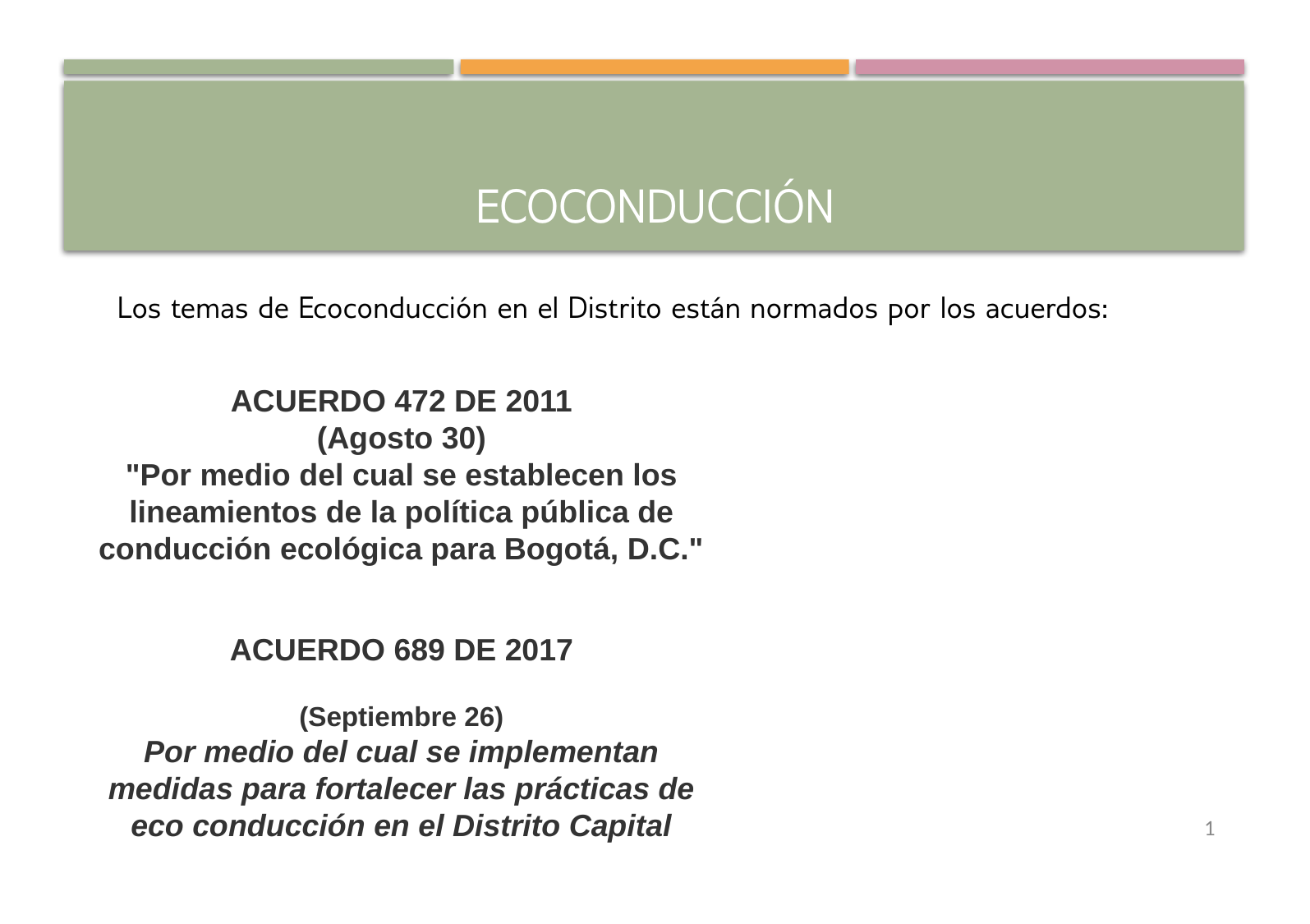

# ECOCONDUCCIÓN
Los temas de Ecoconducción en el Distrito están normados por los acuerdos:
ACUERDO 472 DE 2011
(Agosto 30)
"Por medio del cual se establecen los lineamientos de la política pública de conducción ecológica para Bogotá, D.C."
ACUERDO 689 DE 2017

(Septiembre 26)
Por medio del cual se implementan medidas para fortalecer las prácticas de eco conducción en el Distrito Capital
1